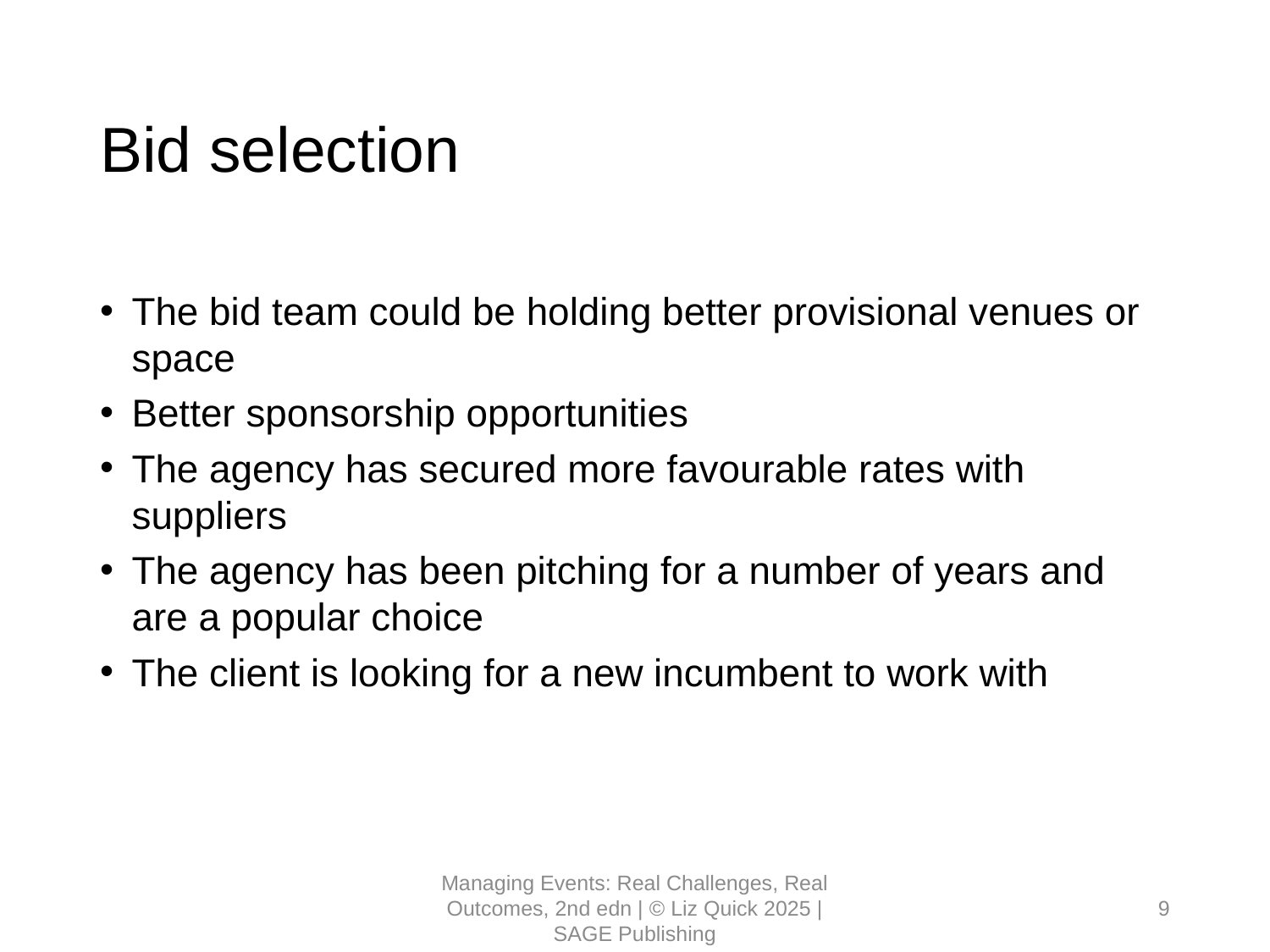

# Bid selection
The bid team could be holding better provisional venues or space
Better sponsorship opportunities
The agency has secured more favourable rates with suppliers
The agency has been pitching for a number of years and are a popular choice
The client is looking for a new incumbent to work with
Managing Events: Real Challenges, Real Outcomes, 2nd edn | © Liz Quick 2025 | SAGE Publishing
9